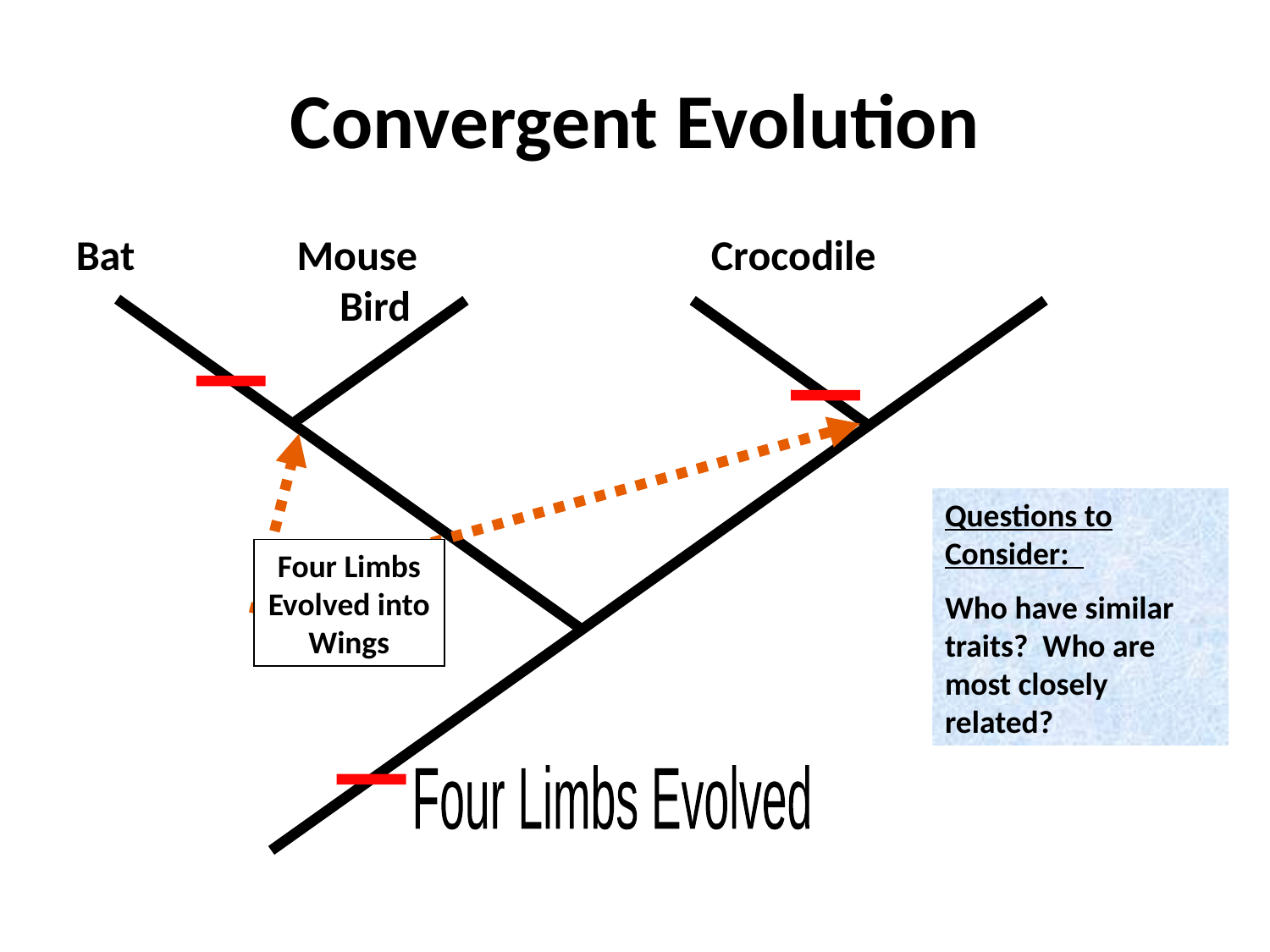

# Convergent Evolution
Bat                 Mouse          		Crocodile				 Bird

Four Limbs Evolved

Questions to Consider:
Who have similar traits?  Who are most closely related?
Four Limbs Evolved into Wings